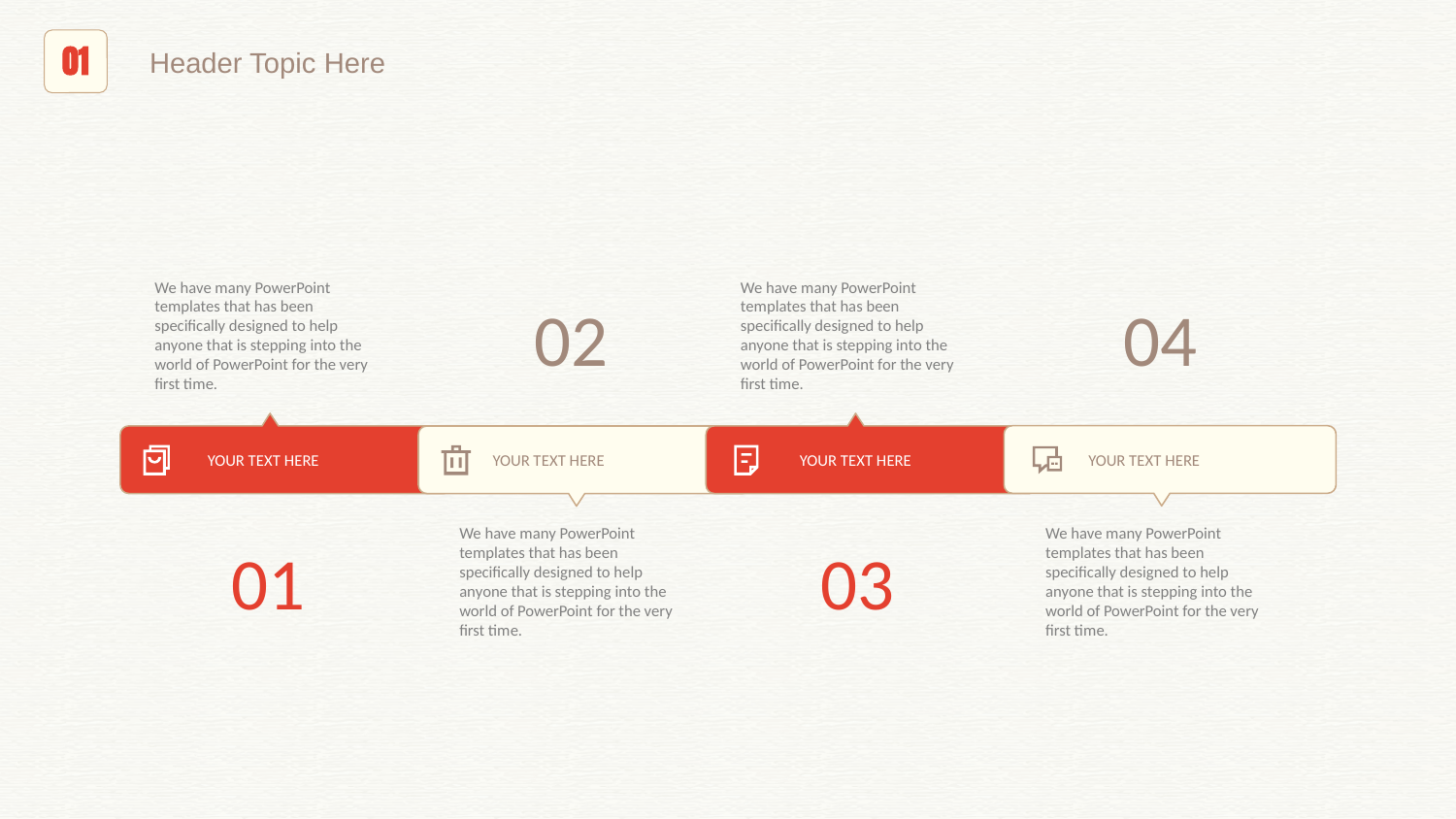

01
Header Topic Here
We have many PowerPoint templates that has been specifically designed to help anyone that is stepping into the world of PowerPoint for the very first time.
We have many PowerPoint templates that has been specifically designed to help anyone that is stepping into the world of PowerPoint for the very first time.
02
04

YOUR TEXT HERE
YOUR TEXT HERE
YOUR TEXT HERE
YOUR TEXT HERE

We have many PowerPoint templates that has been specifically designed to help anyone that is stepping into the world of PowerPoint for the very first time.
We have many PowerPoint templates that has been specifically designed to help anyone that is stepping into the world of PowerPoint for the very first time.
01
03